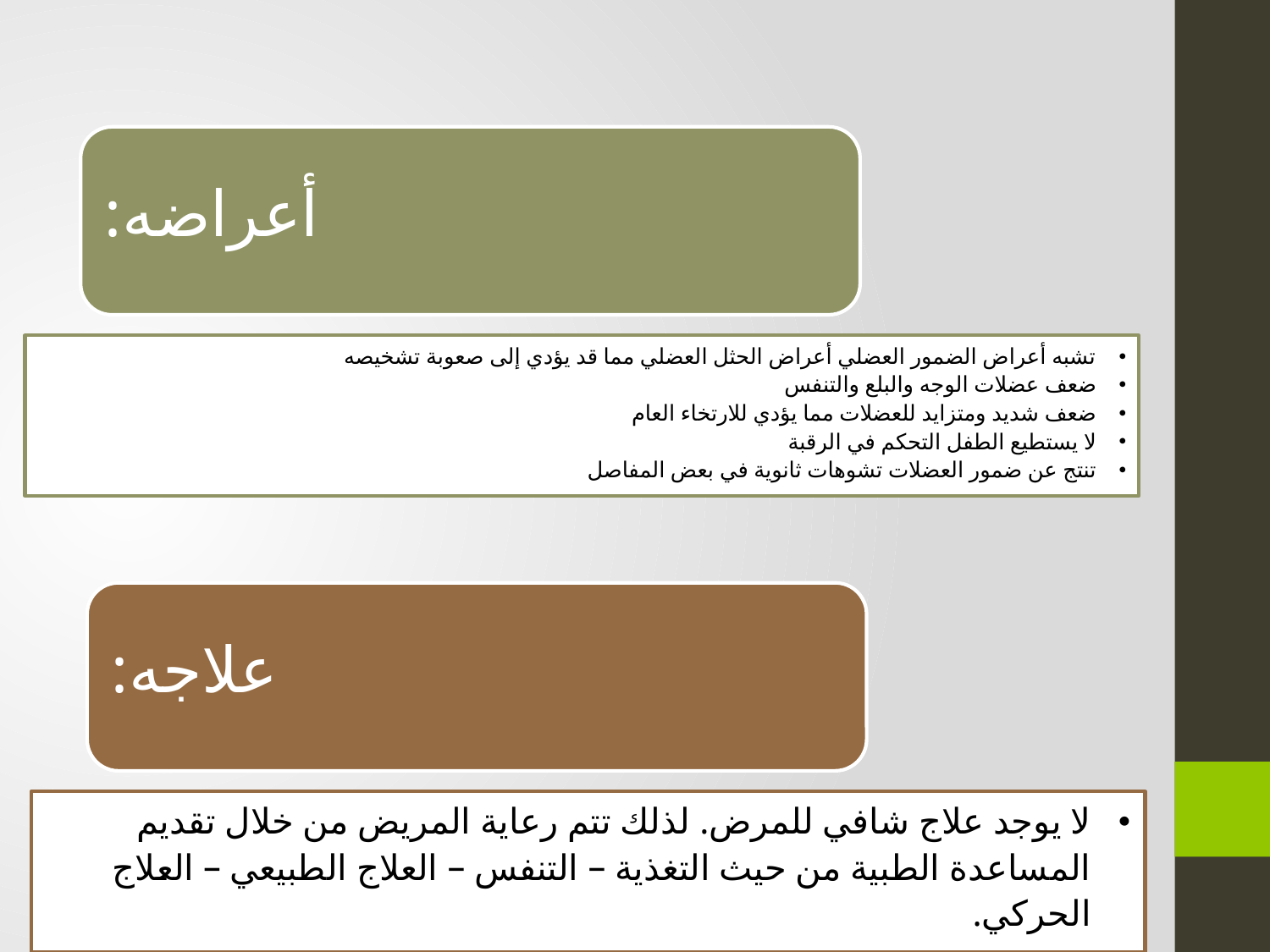

أعراضه:
تشبه أعراض الضمور العضلي أعراض الحثل العضلي مما قد يؤدي إلى صعوبة تشخيصه